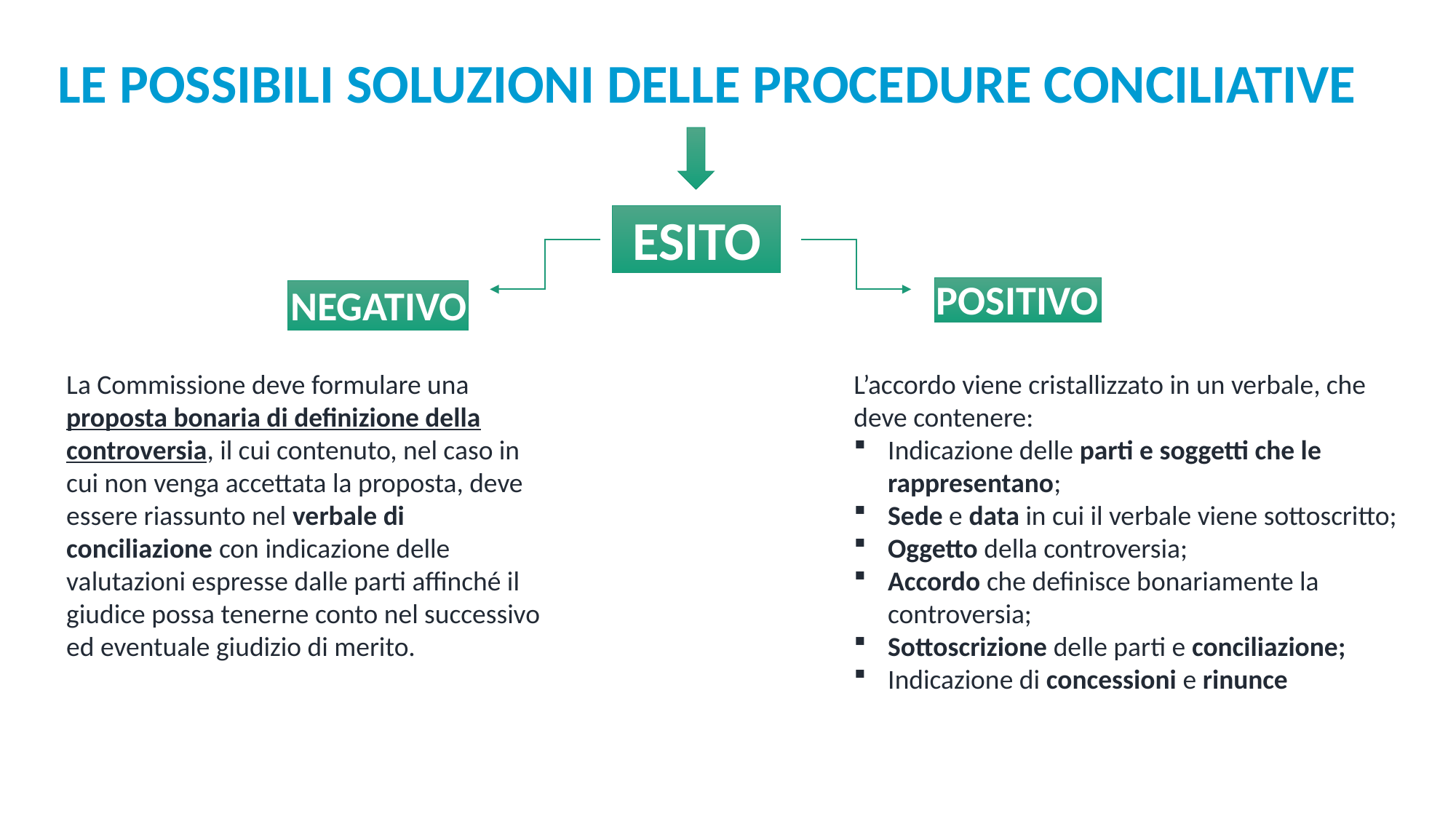

Le possibili soluzioni delle procedure conciliative

ESITO

POSITIVO
NEGATIVO

La Commissione deve formulare una proposta bonaria di definizione della controversia, il cui contenuto, nel caso in cui non venga accettata la proposta, deve essere riassunto nel verbale di conciliazione con indicazione delle valutazioni espresse dalle parti affinché il giudice possa tenerne conto nel successivo ed eventuale giudizio di merito.
L’accordo viene cristallizzato in un verbale, che deve contenere:
Indicazione delle parti e soggetti che le rappresentano;
Sede e data in cui il verbale viene sottoscritto;
Oggetto della controversia;
Accordo che definisce bonariamente la controversia;
Sottoscrizione delle parti e conciliazione;
Indicazione di concessioni e rinunce